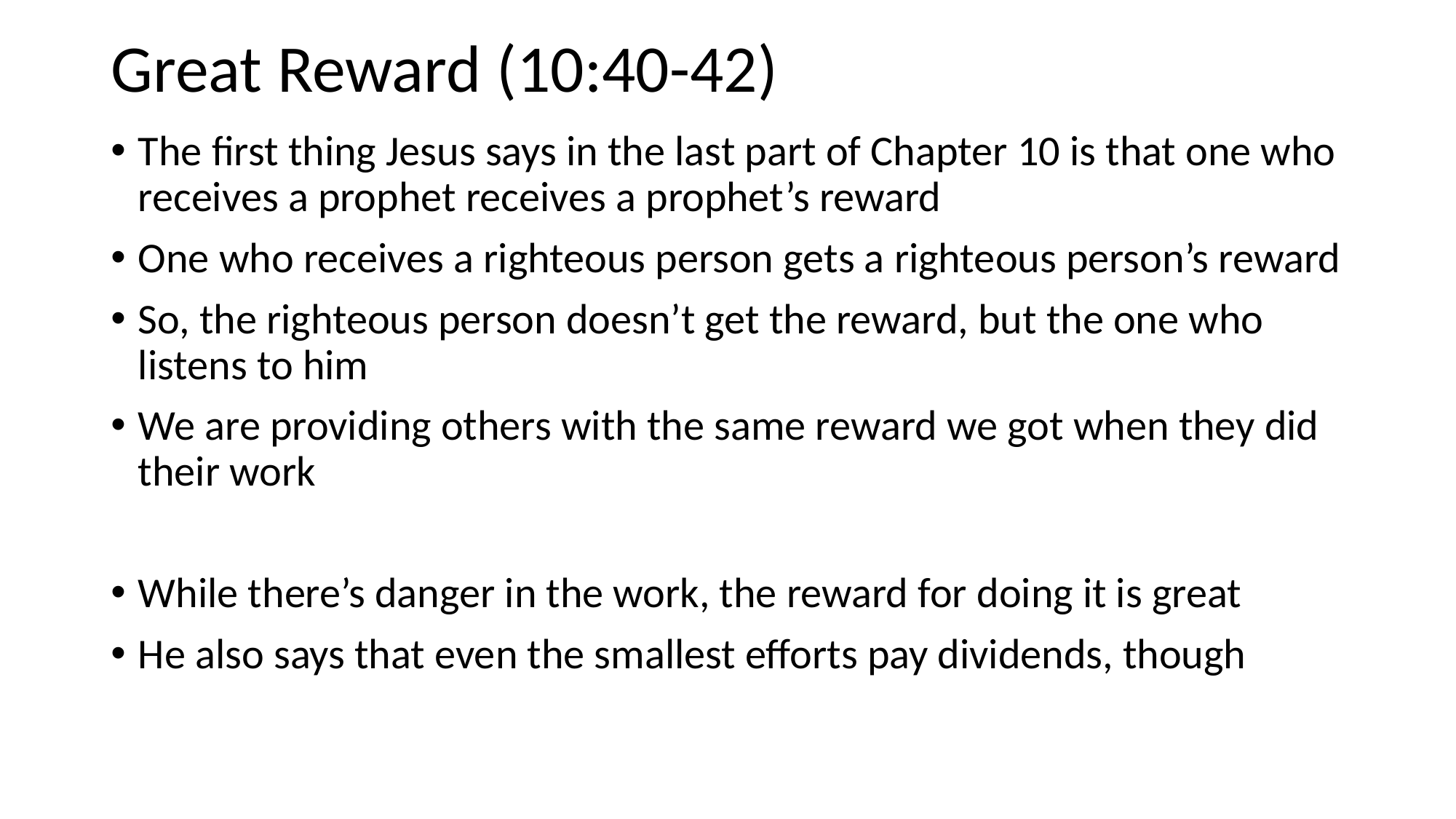

# Great Reward (10:40-42)
The first thing Jesus says in the last part of Chapter 10 is that one who receives a prophet receives a prophet’s reward
One who receives a righteous person gets a righteous person’s reward
So, the righteous person doesn’t get the reward, but the one who listens to him
We are providing others with the same reward we got when they did their work

While there’s danger in the work, the reward for doing it is great
He also says that even the smallest efforts pay dividends, though